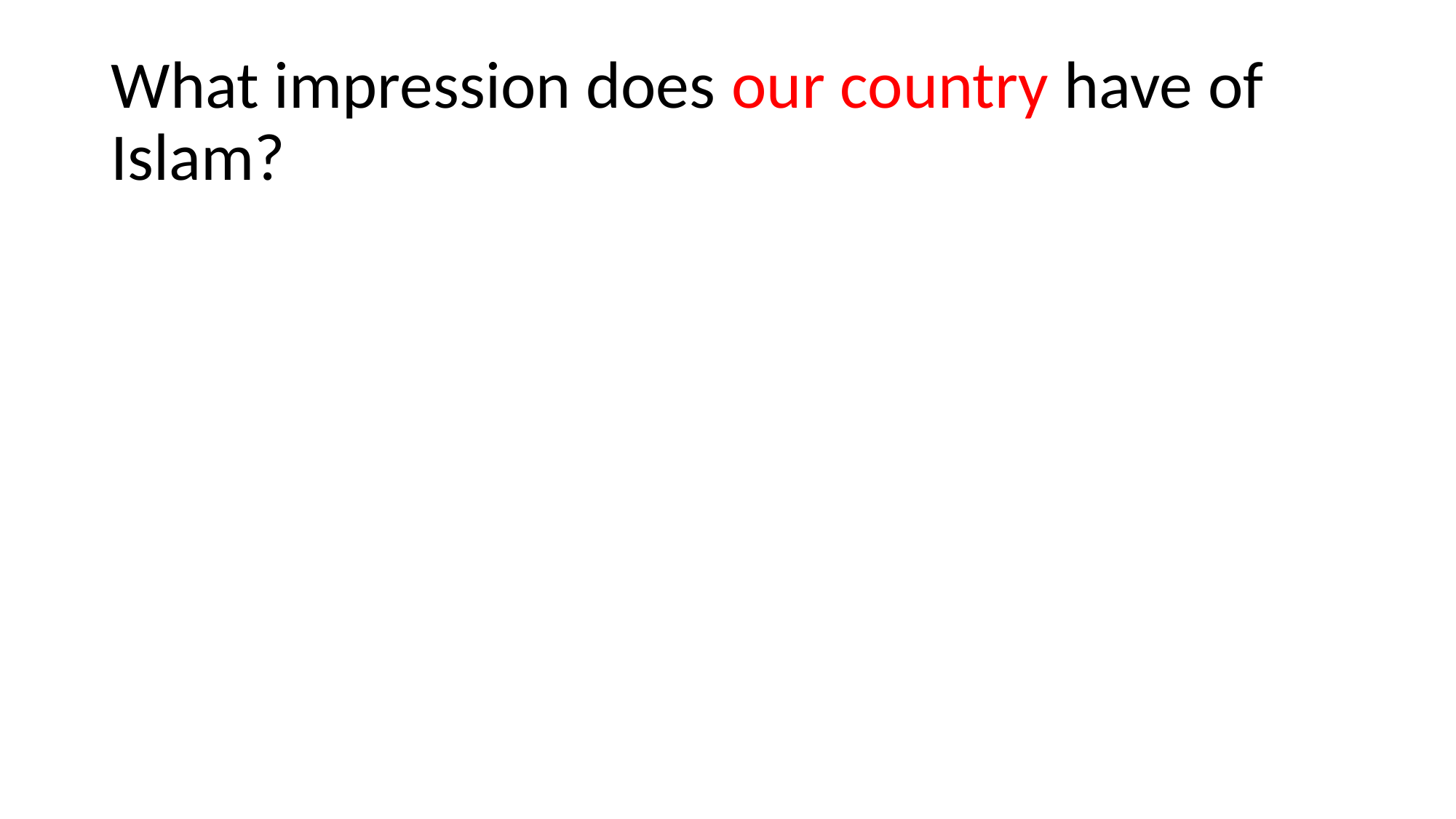

# What impression does our country have of Islam?